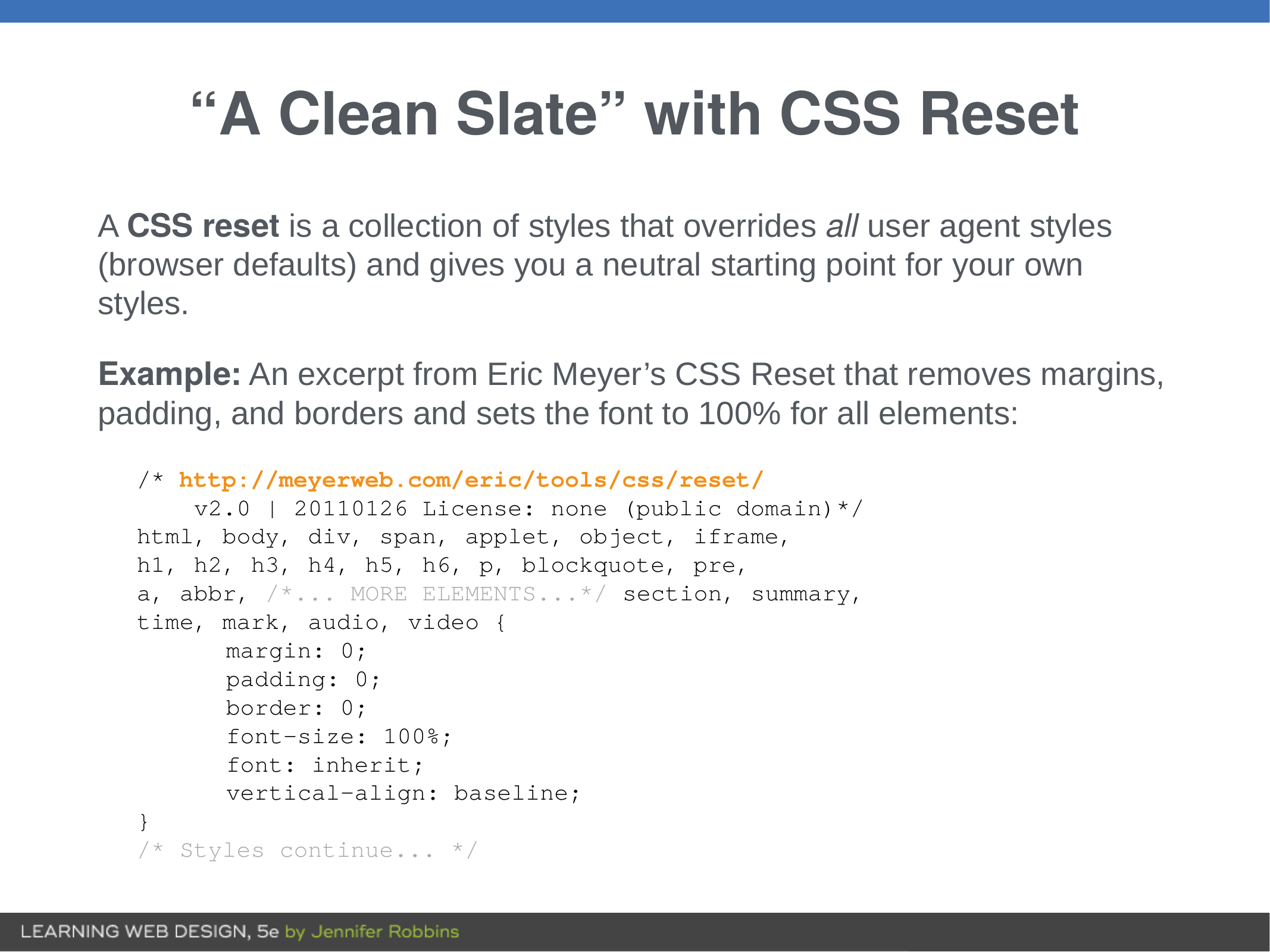

# “A Clean Slate” with CSS Reset
A CSS reset is a collection of styles that overrides all user agent styles (browser defaults) and gives you a neutral starting point for your own styles.
Example: An excerpt from Eric Meyer’s CSS Reset that removes margins, padding, and borders and sets the font to 100% for all elements:
/* http://meyerweb.com/eric/tools/css/reset/
    v2.0 | 20110126 License: none (public domain)*/
html, body, div, span, applet, object, iframe,
h1, h2, h3, h4, h5, h6, p, blockquote, pre,
a, abbr, /*... MORE ELEMENTS...*/ section, summary,
time, mark, audio, video {
 	margin: 0;
 	padding: 0;
 	border: 0;
 	font-size: 100%;
 	font: inherit;
 	vertical-align: baseline;
}
/* Styles continue... */